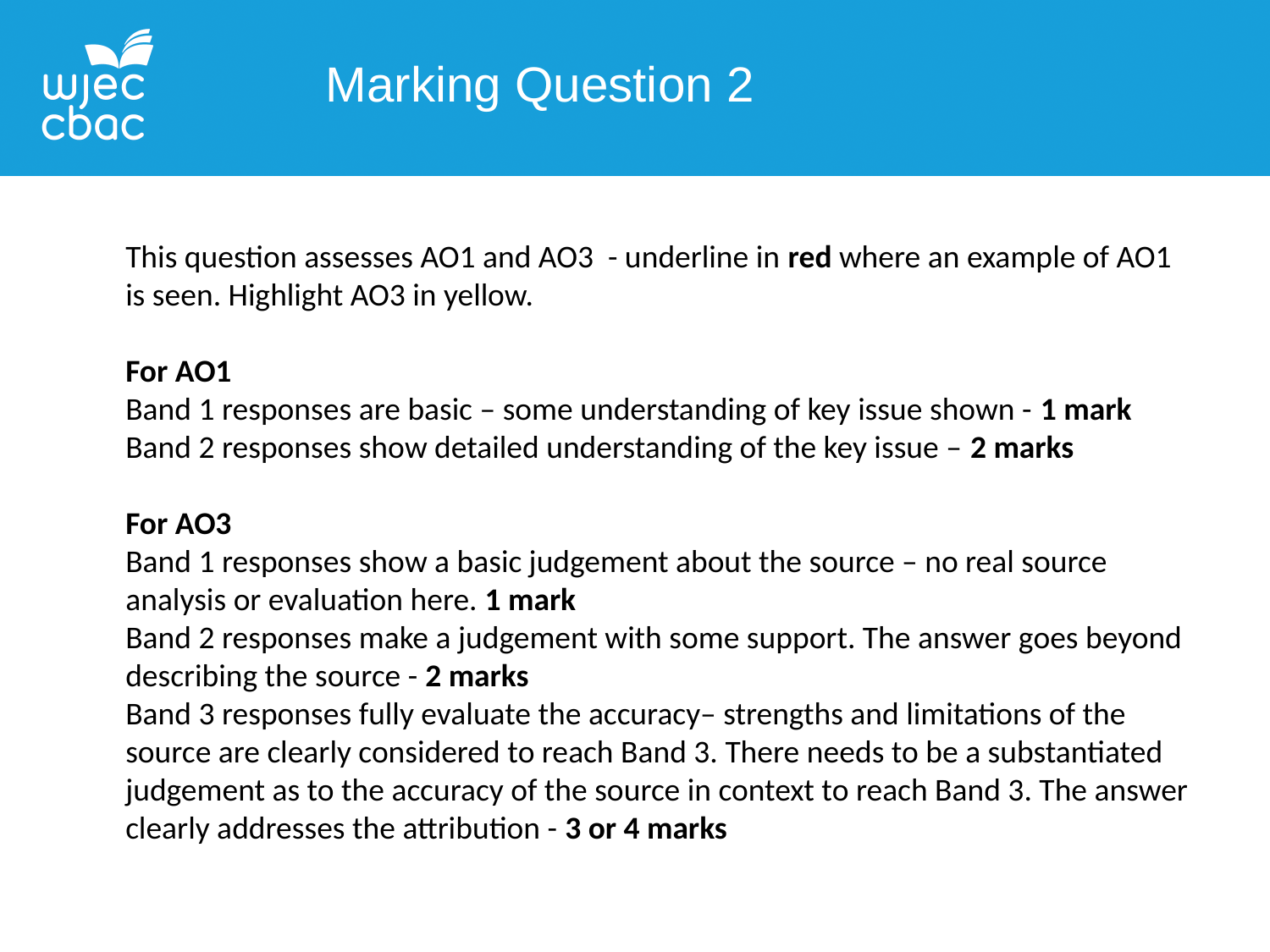

Marking Question 2

This question assesses AO1 and AO3  - underline in red where an example of AO1 is seen. Highlight AO3 in yellow.

For AO1
Band 1 responses are basic – some understanding of key issue shown - 1 mark
Band 2 responses show detailed understanding of the key issue – 2 marks

For AO3
Band 1 responses show a basic judgement about the source – no real source analysis or evaluation here. 1 mark
Band 2 responses make a judgement with some support. The answer goes beyond describing the source - 2 marks
Band 3 responses fully evaluate the accuracy– strengths and limitations of the source are clearly considered to reach Band 3. There needs to be a substantiated judgement as to the accuracy of the source in context to reach Band 3. The answer clearly addresses the attribution - 3 or 4 marks